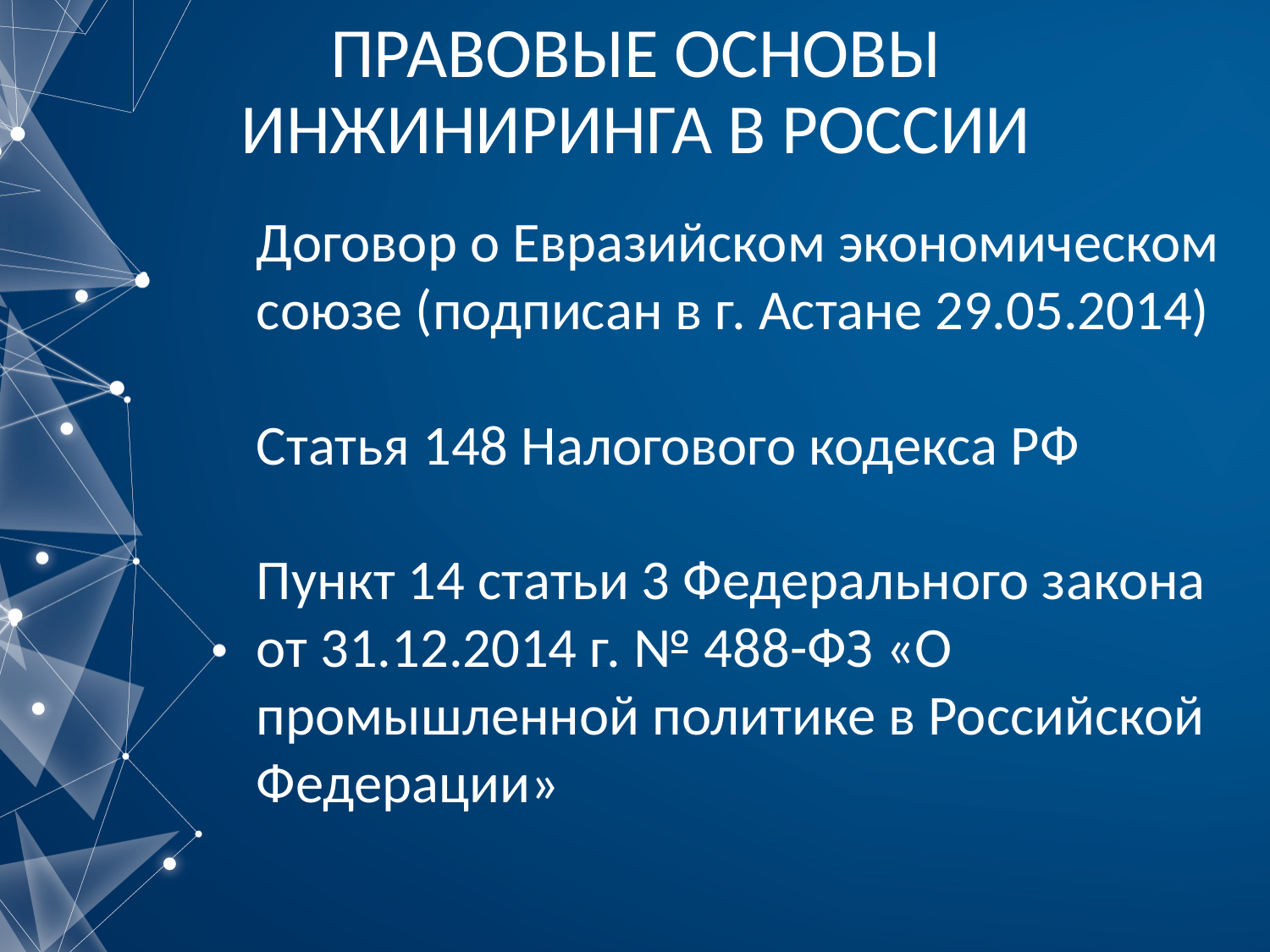

# ПРАВОВЫЕ ОСНОВЫ ИНЖИНИРИНГА В РОССИИ
Договор о Евразийском экономическом союзе (подписан в г. Астане 29.05.2014)

Статья 148 Налогового кодекса РФ

Пункт 14 статьи 3 Федерального закона от 31.12.2014 г. № 488-ФЗ «О промышленной политике в Российской Федерации»